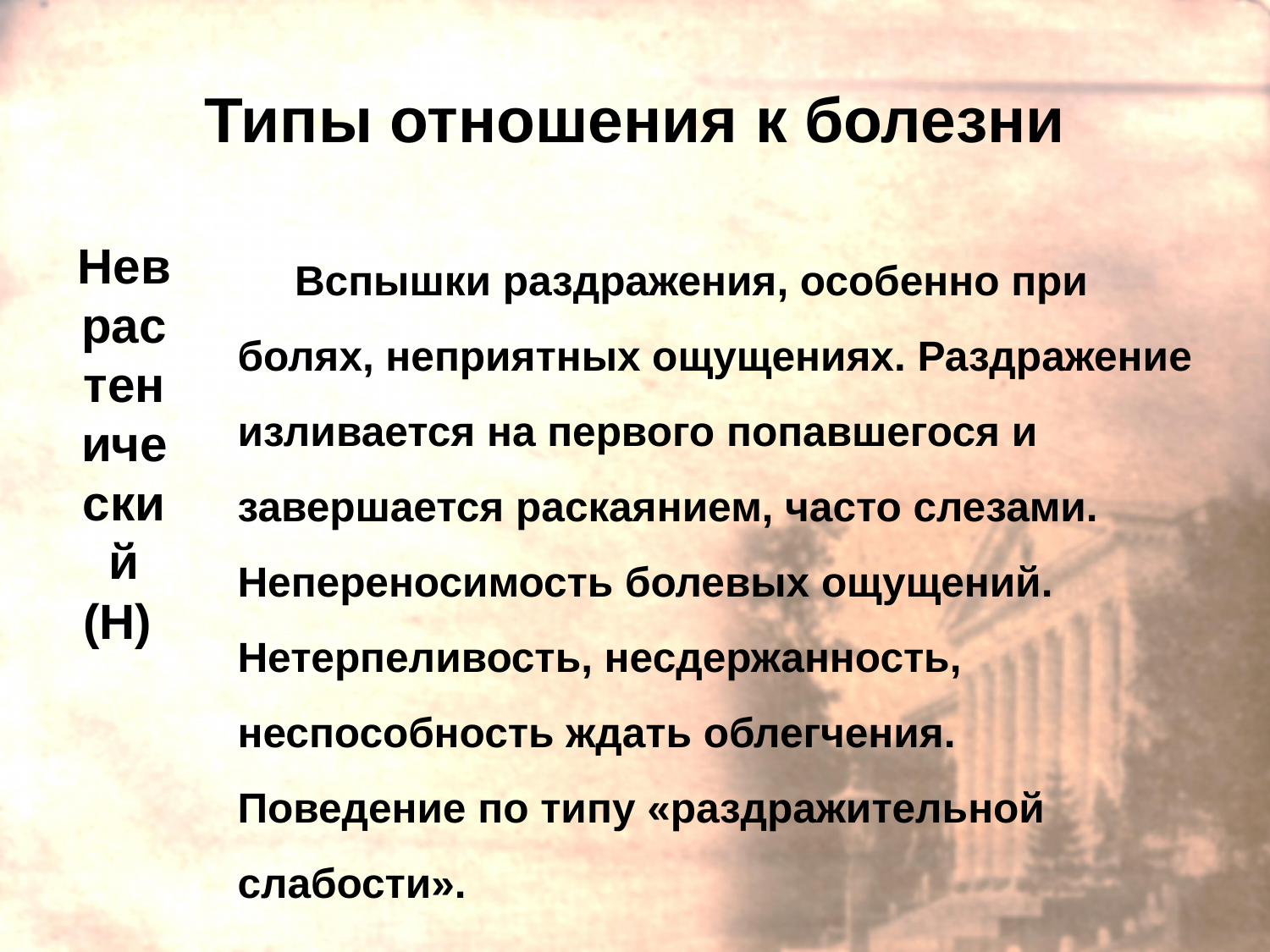

# Типы отношения к болезни
Неврастенический (Н)
Вспышки раздражения, особенно при болях, неприятных ощущениях. Раздражение изливается на первого попавшегося и завершается раскаянием, часто слезами. Непереносимость болевых ощущений. Нетерпеливость, несдержанность, неспособность ждать облегчения. Поведение по типу «раздражительной слабости».